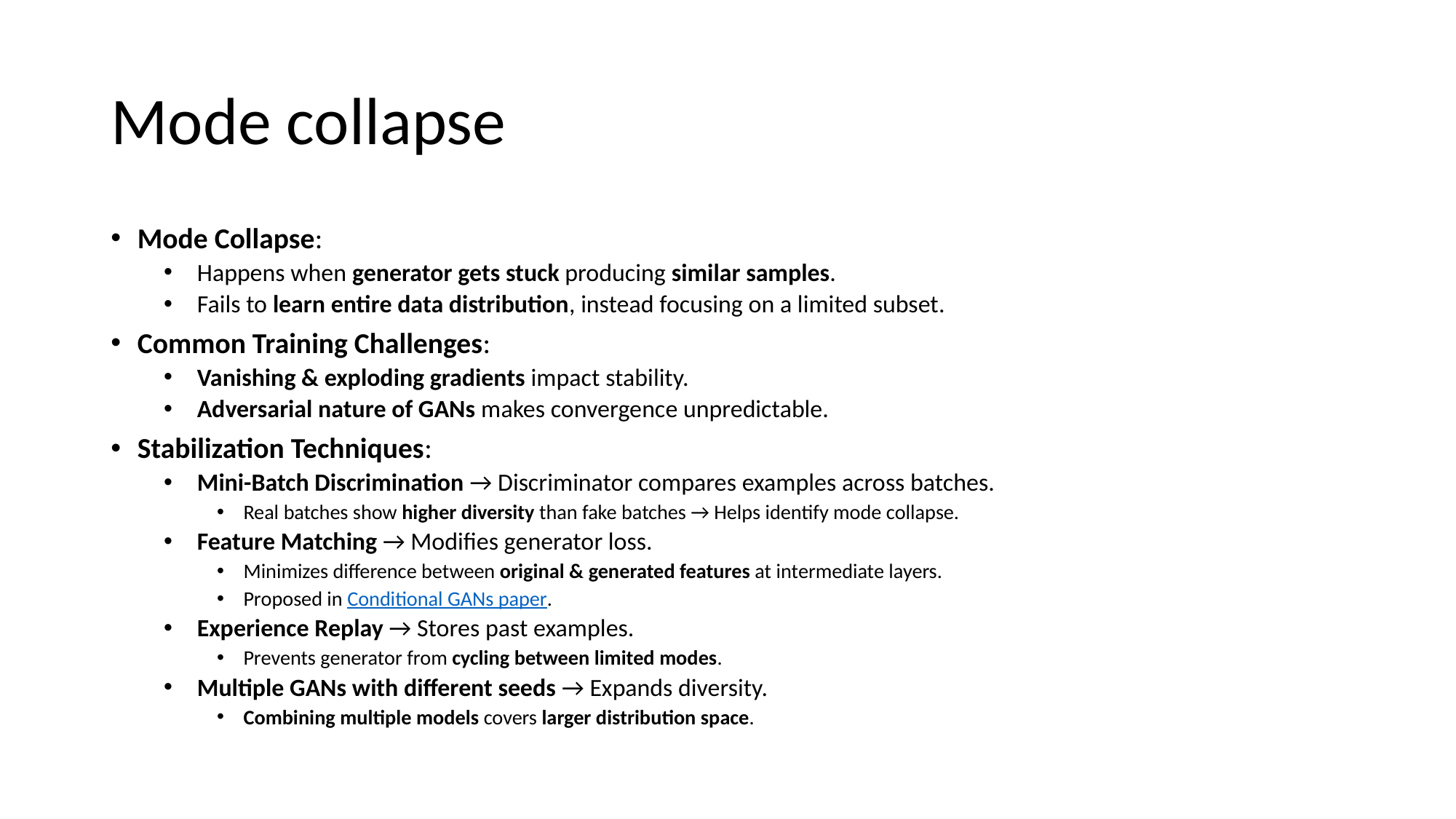

# Mode collapse
Mode Collapse:
Happens when generator gets stuck producing similar samples.
Fails to learn entire data distribution, instead focusing on a limited subset.
Common Training Challenges:
Vanishing & exploding gradients impact stability.
Adversarial nature of GANs makes convergence unpredictable.
Stabilization Techniques:
Mini-Batch Discrimination → Discriminator compares examples across batches.
Real batches show higher diversity than fake batches → Helps identify mode collapse.
Feature Matching → Modifies generator loss.
Minimizes difference between original & generated features at intermediate layers.
Proposed in Conditional GANs paper.
Experience Replay → Stores past examples.
Prevents generator from cycling between limited modes.
Multiple GANs with different seeds → Expands diversity.
Combining multiple models covers larger distribution space.